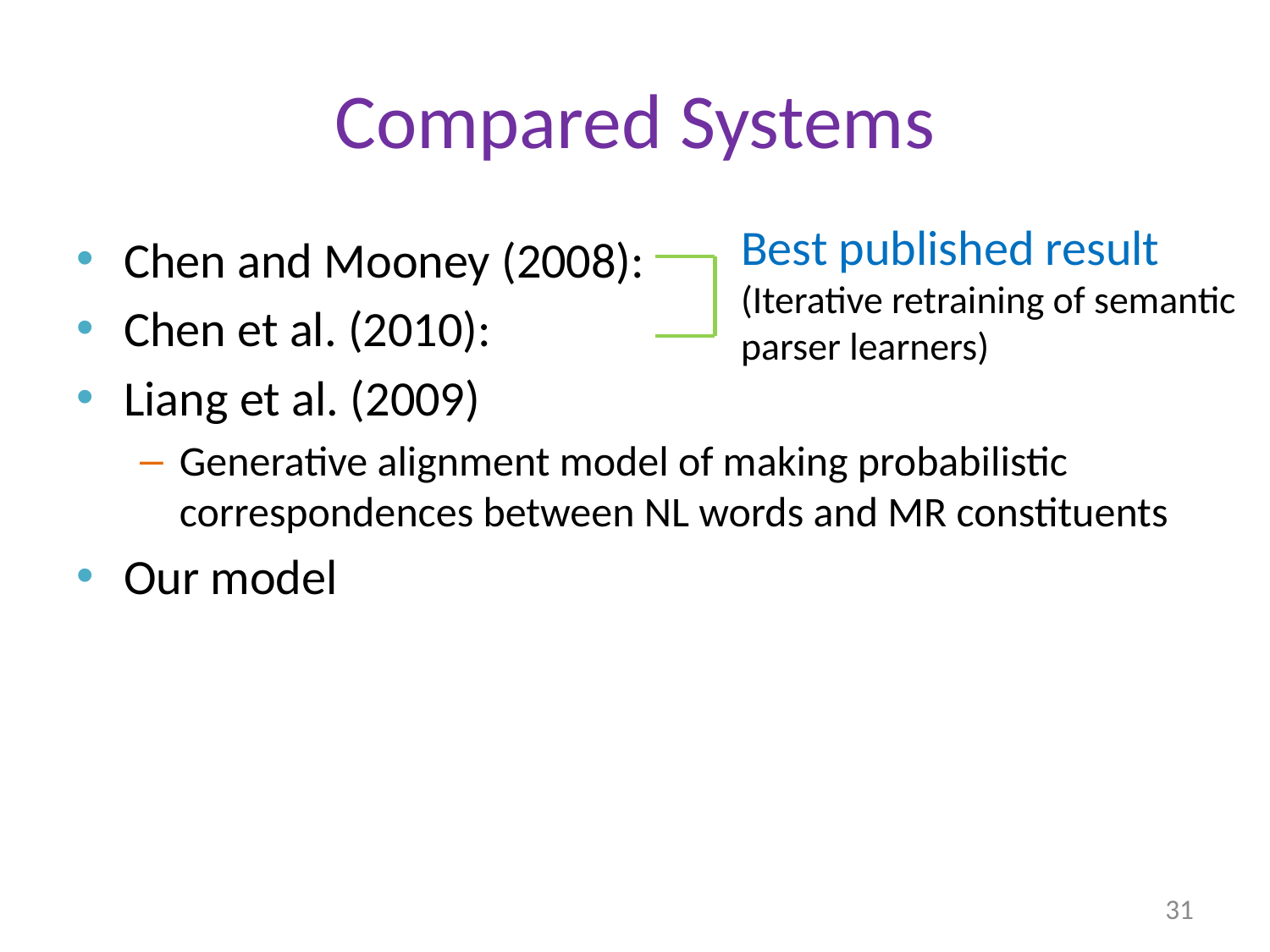

# Compared Systems
Best published result
(Iterative retraining of semantic
parser learners)
Chen and Mooney (2008):
Chen et al. (2010):
Liang et al. (2009)
Generative alignment model of making probabilistic correspondences between NL words and MR constituents
Our model
31